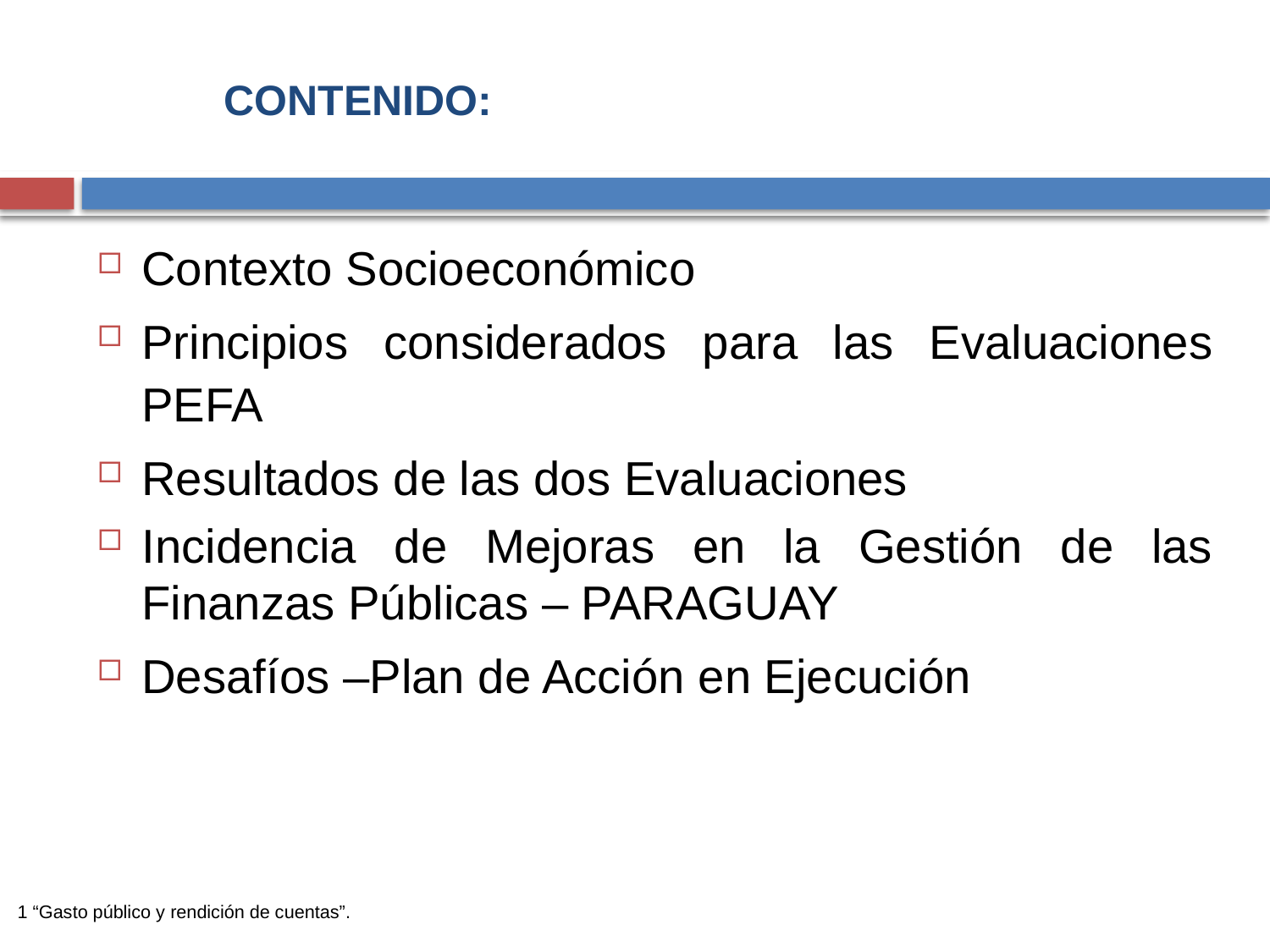

# CONTENIDO:
Contexto Socioeconómico
Principios considerados para las Evaluaciones PEFA
Resultados de las dos Evaluaciones
Incidencia de Mejoras en la Gestión de las Finanzas Públicas – PARAGUAY
Desafíos –Plan de Acción en Ejecución

1 “Gasto público y rendición de cuentas”.